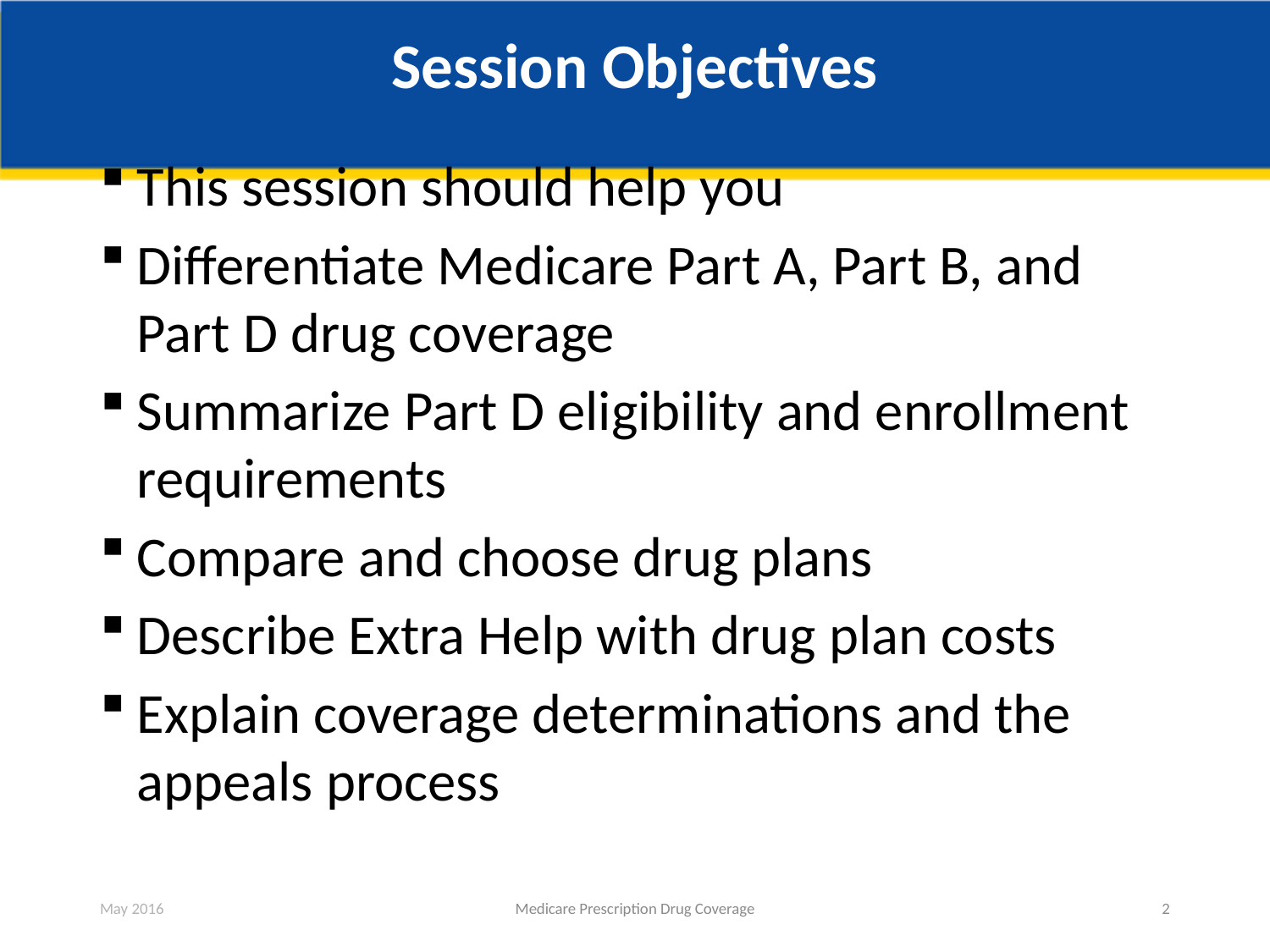

# Session Objectives
This session should help you
Differentiate Medicare Part A, Part B, and Part D drug coverage
Summarize Part D eligibility and enrollment requirements
Compare and choose drug plans
Describe Extra Help with drug plan costs
Explain coverage determinations and the appeals process

May 2016
Medicare Prescription Drug Coverage
2